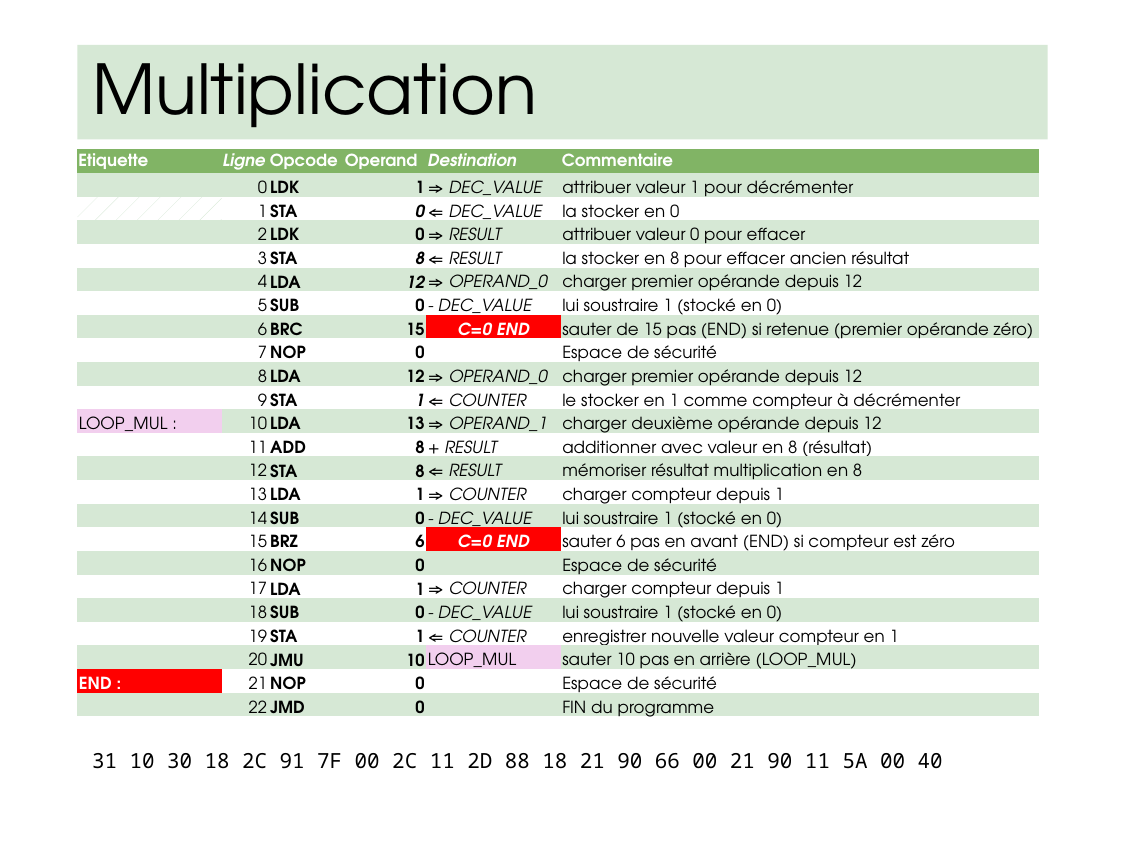

# Multiplication
| Etiquette | Ligne | Opcode | Operand | Destination | Commentaire |
| --- | --- | --- | --- | --- | --- |
|  | 0 | LDK | 1 | ⇒ DEC\_VALUE | attribuer valeur 1 pour décrémenter |
|  | 1 | STA | 0 | ⇐ DEC\_VALUE | la stocker en 0 |
|  | 2 | LDK | 0 | ⇒ RESULT | attribuer valeur 0 pour effacer |
|  | 3 | STA | 8 | ⇐ RESULT | la stocker en 8 pour effacer ancien résultat |
|  | 4 | LDA | 12 | ⇒ OPERAND\_0 | charger premier opérande depuis 12 |
|  | 5 | SUB | 0 | - DEC\_VALUE | lui soustraire 1 (stocké en 0) |
|  | 6 | BRC | 15 | C=0 END | sauter de 15 pas (END) si retenue (premier opérande zéro) |
|  | 7 | NOP | 0 |  | Espace de sécurité |
|  | 8 | LDA | 12 | ⇒ OPERAND\_0 | charger premier opérande depuis 12 |
|  | 9 | STA | 1 | ⇐ COUNTER | le stocker en 1 comme compteur à décrémenter |
| LOOP\_MUL : | 10 | LDA | 13 | ⇒ OPERAND\_1 | charger deuxième opérande depuis 12 |
|  | 11 | ADD | 8 | + RESULT | additionner avec valeur en 8 (résultat) |
|  | 12 | STA | 8 | ⇐ RESULT | mémoriser résultat multiplication en 8 |
|  | 13 | LDA | 1 | ⇒ COUNTER | charger compteur depuis 1 |
|  | 14 | SUB | 0 | - DEC\_VALUE | lui soustraire 1 (stocké en 0) |
|  | 15 | BRZ | 6 | C=0 END | sauter 6 pas en avant (END) si compteur est zéro |
|  | 16 | NOP | 0 |  | Espace de sécurité |
|  | 17 | LDA | 1 | ⇒ COUNTER | charger compteur depuis 1 |
|  | 18 | SUB | 0 | - DEC\_VALUE | lui soustraire 1 (stocké en 0) |
|  | 19 | STA | 1 | ⇐ COUNTER | enregistrer nouvelle valeur compteur en 1 |
|  | 20 | JMU | 10 | LOOP\_MUL | sauter 10 pas en arrière (LOOP\_MUL) |
| END : | 21 | NOP | 0 |  | Espace de sécurité |
|  | 22 | JMD | 0 |  | FIN du programme |
31 10 30 18 2C 91 7F 00 2C 11 2D 88 18 21 90 66 00 21 90 11 5A 00 40